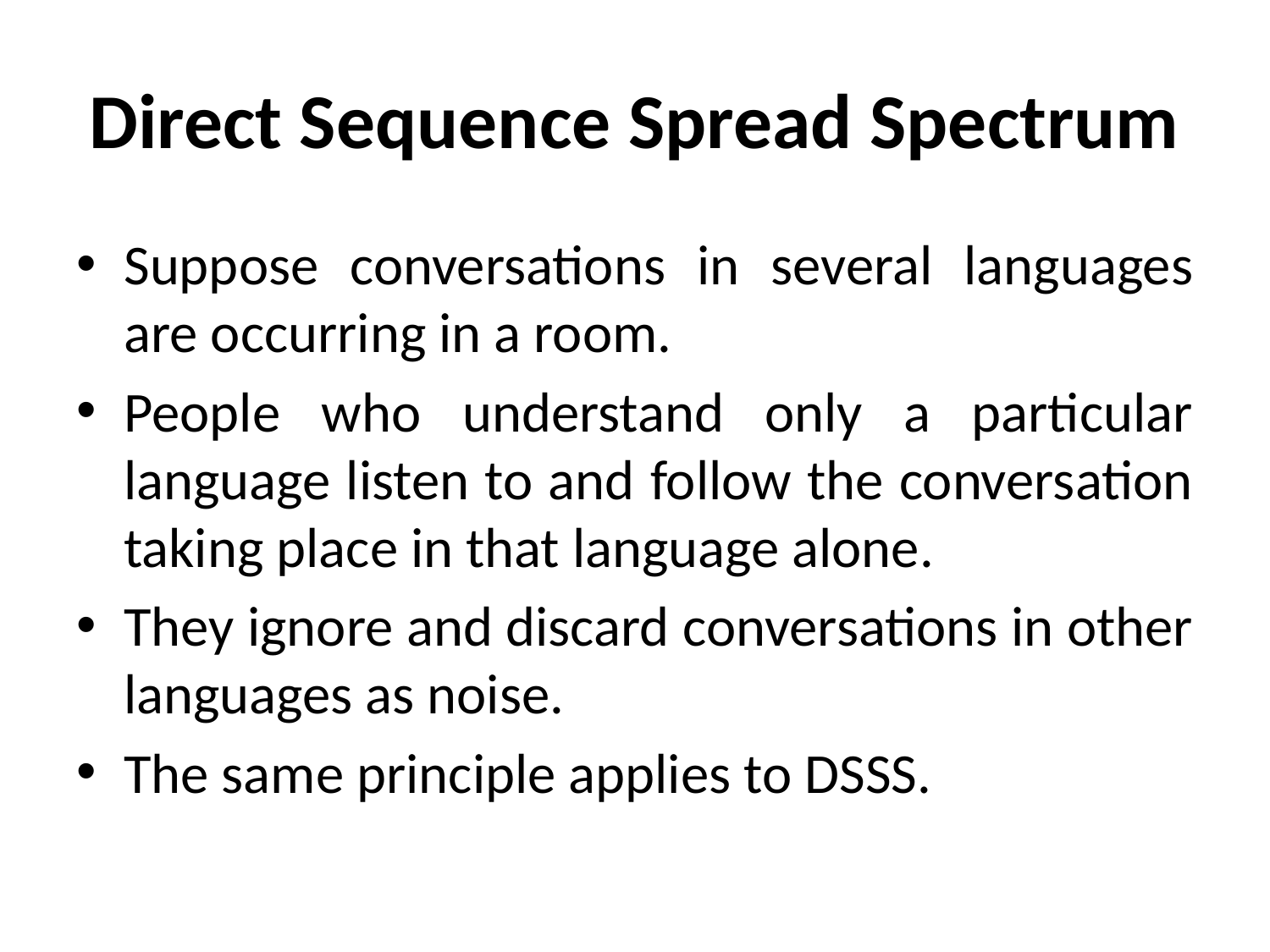

# Direct Sequence Spread Spectrum
Suppose conversations in several languages are occurring in a room.
People who understand only a particular language listen to and follow the conversation taking place in that language alone.
They ignore and discard conversations in other languages as noise.
The same principle applies to DSSS.